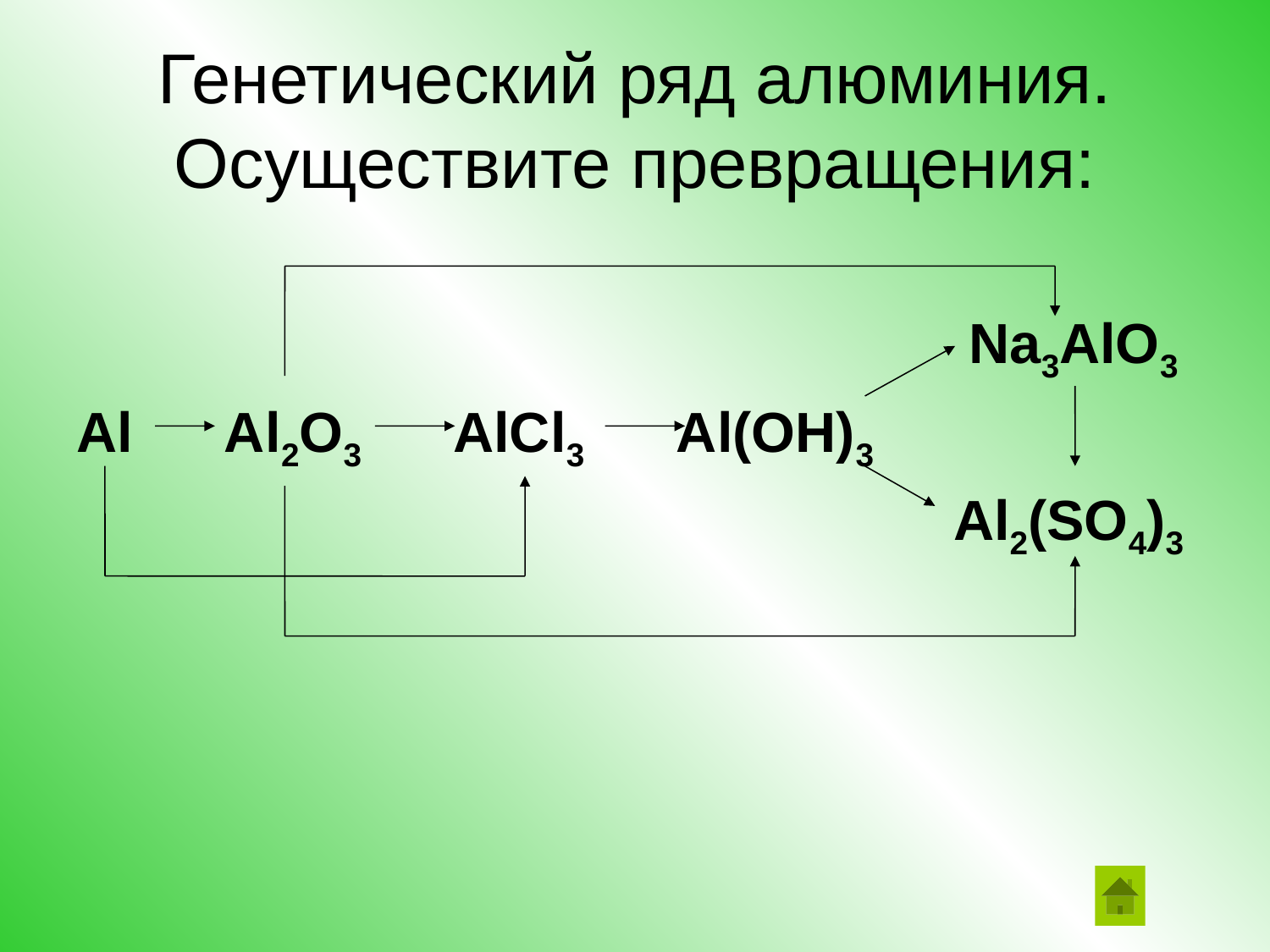

# Генетический ряд алюминия. Осуществите превращения:

                                                         Na3AlO3
Al      Al2O3      AlCl3      Al(OH)3
                                                        Al2(SO4)3